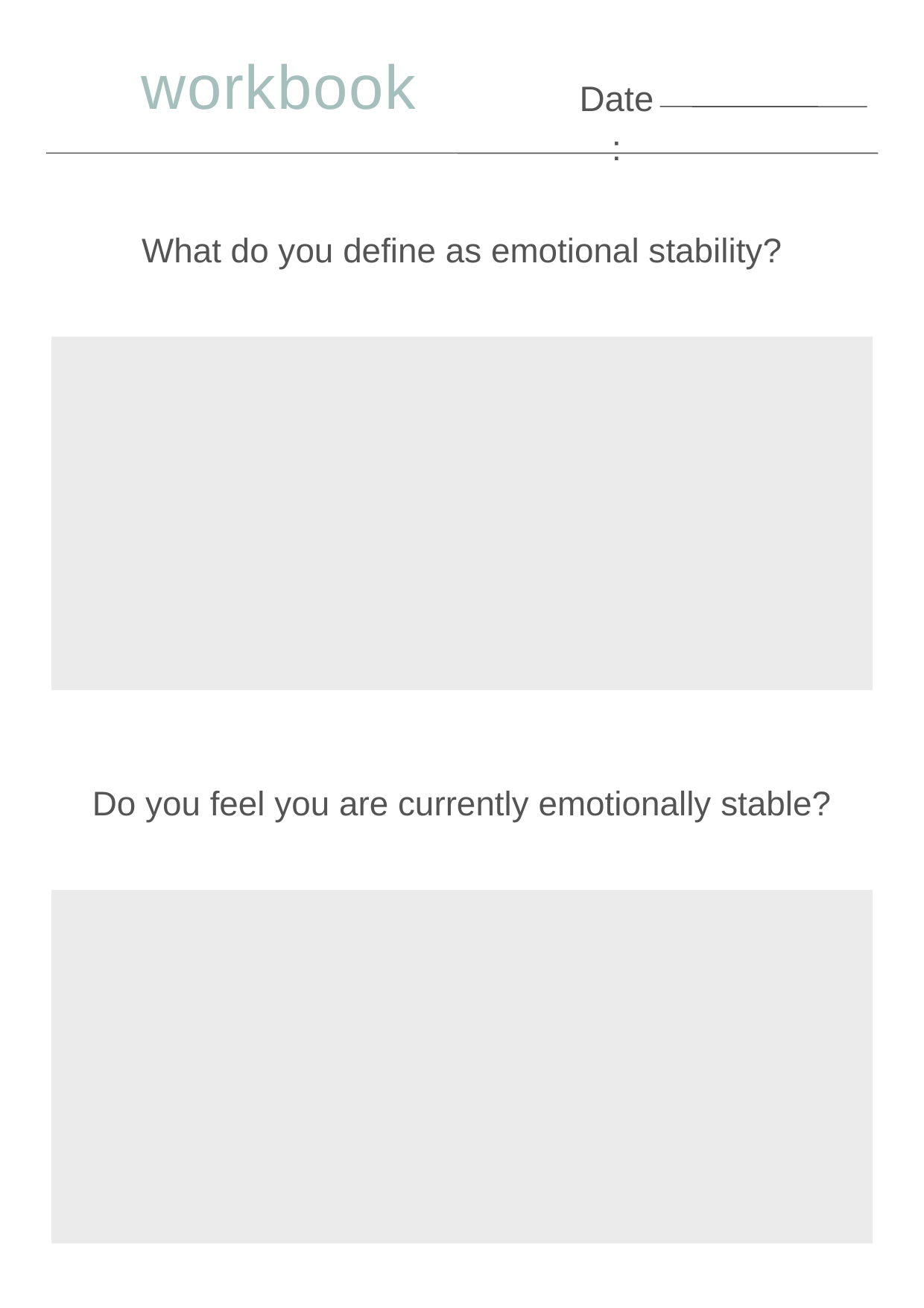

workbook
Date:

What do you define as emotional stability?

Do you feel you are currently emotionally stable?